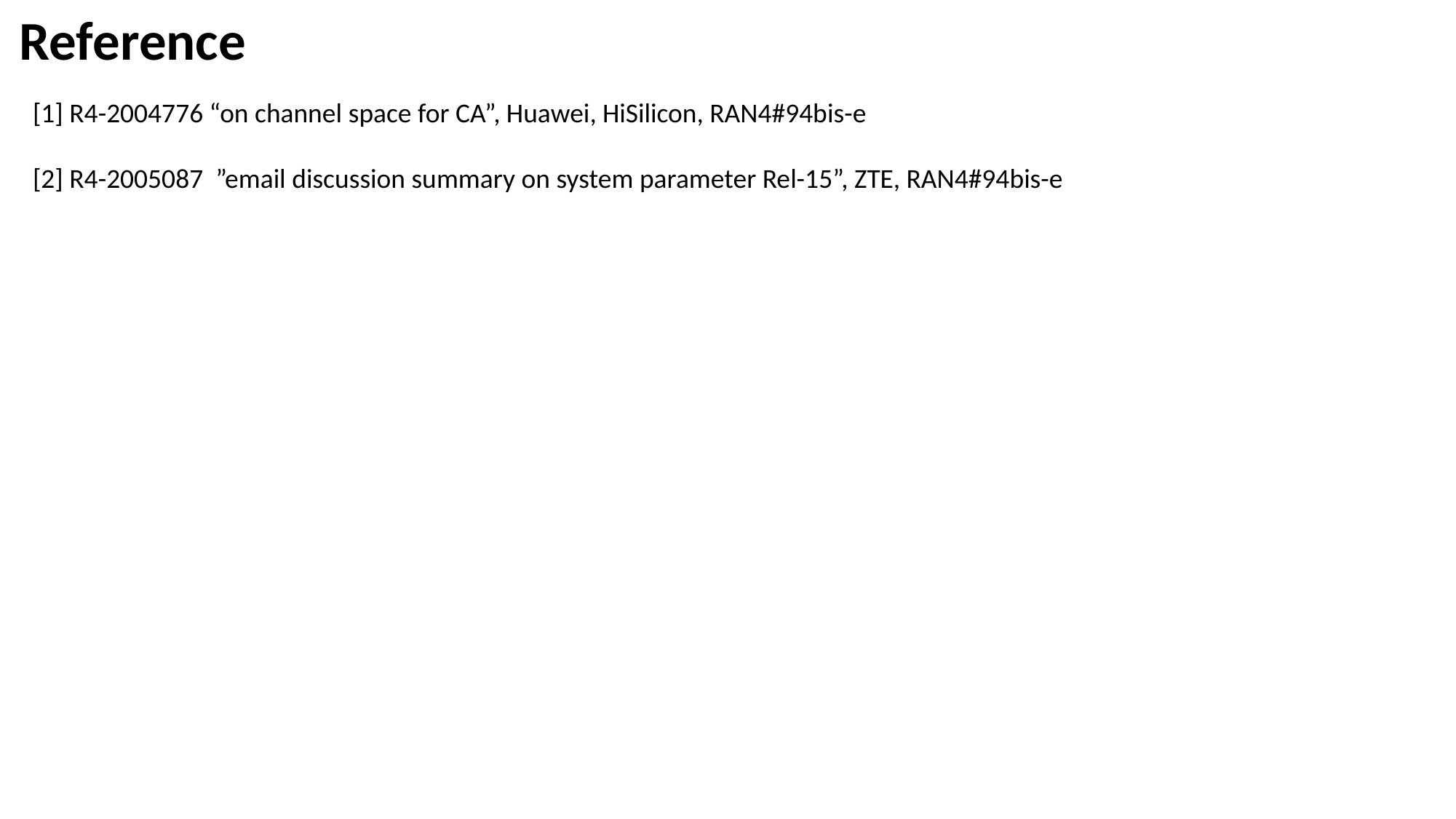

Reference
[1] R4-2004776 “on channel space for CA”, Huawei, HiSilicon, RAN4#94bis-e

[2] R4-2005087  ”email discussion summary on system parameter Rel-15”, ZTE, RAN4#94bis-e